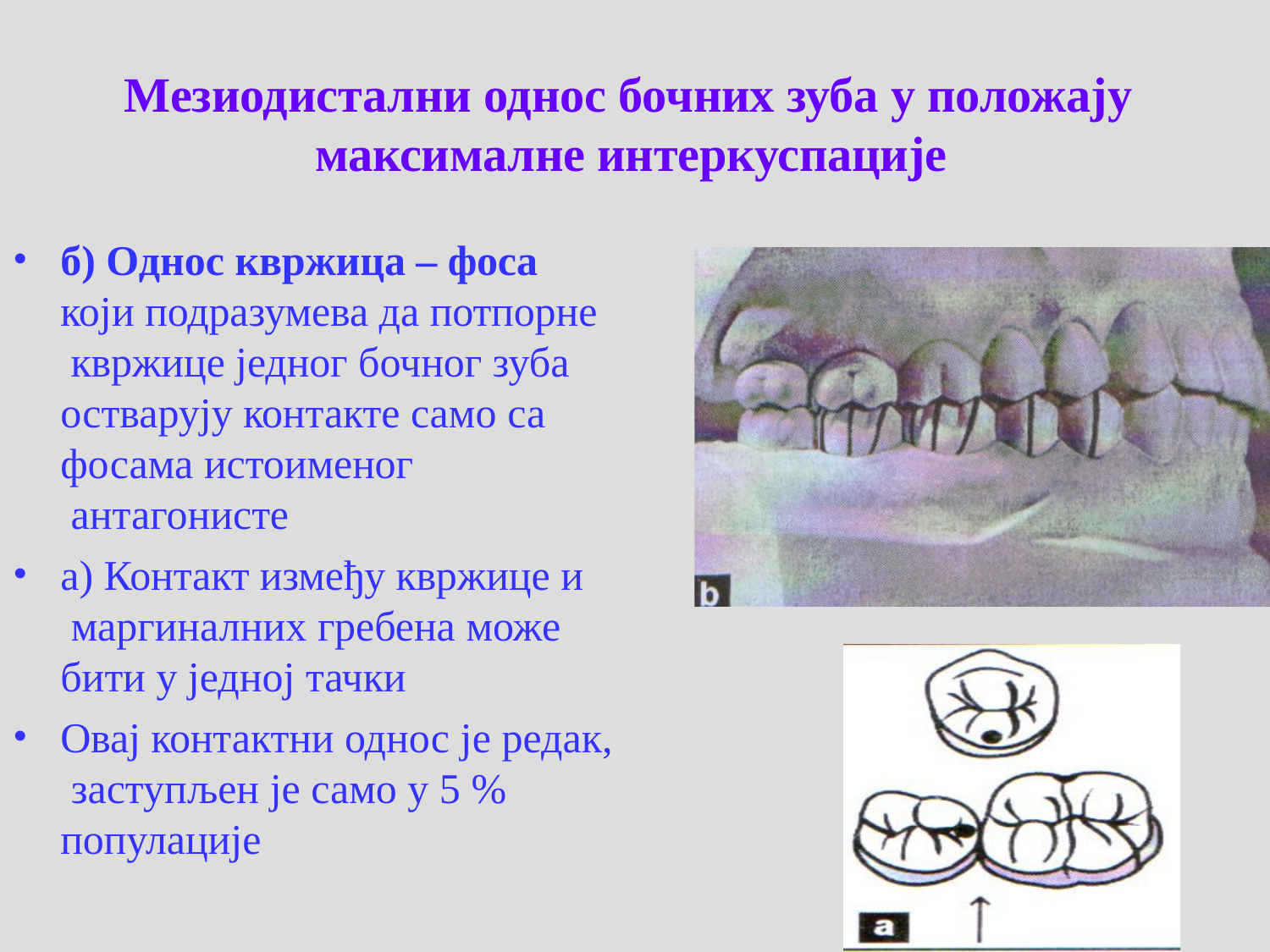

# Мезиодистални однос бочних зуба у положају  максималне интеркуспације
б) Однос квржица – фоса
који подразумева да потпорне  квржице једног бочног зуба  остварују контакте само са
фосама истоименог  антагонисте
а) Контакт између квржице и  маргиналних гребена може
бити у једној тачки
Овај контактни однос је редак,  заступљен је само у 5 %  популације